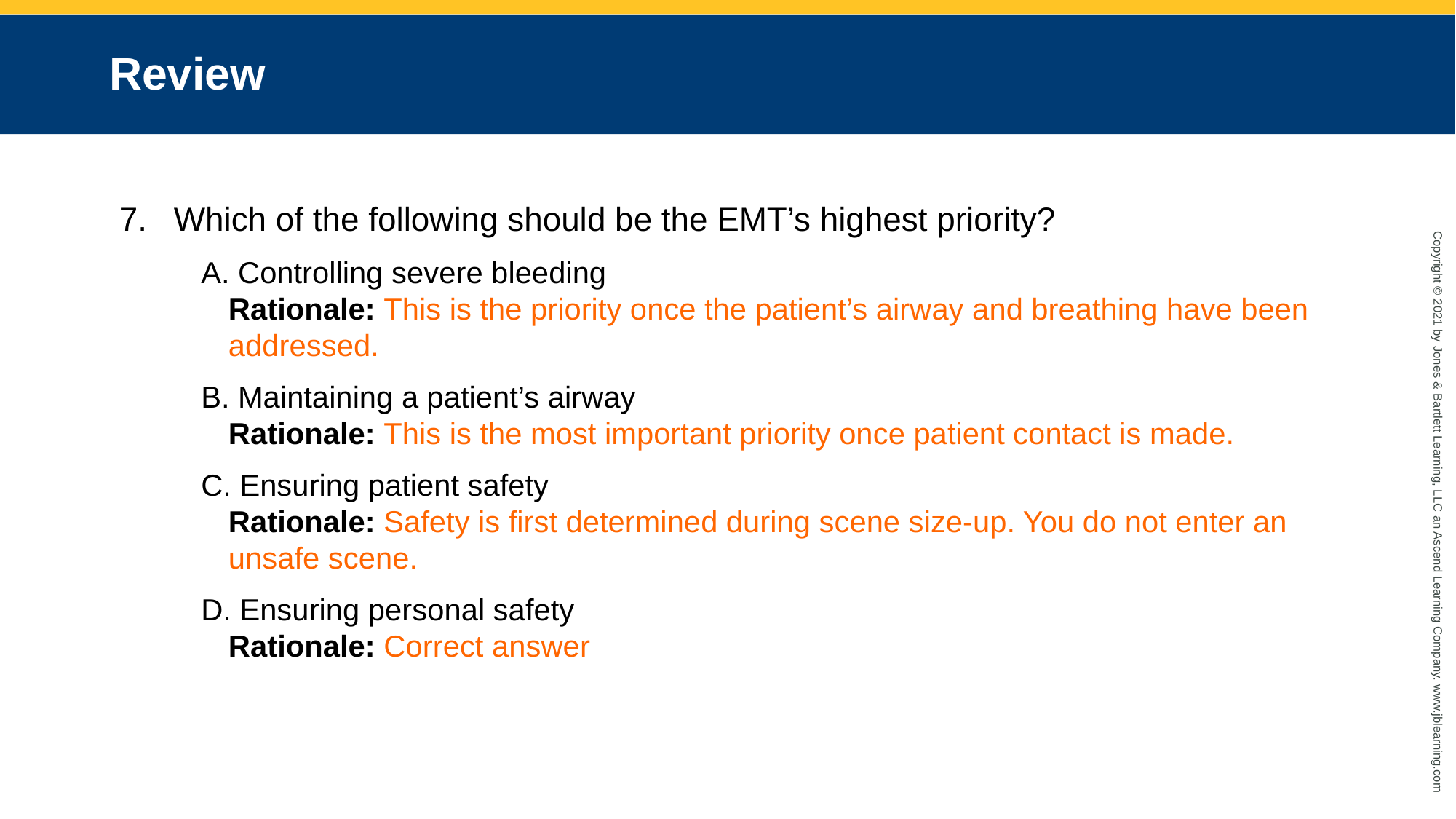

# Review
Which of the following should be the EMT’s highest priority?
 Controlling severe bleeding
	Rationale: This is the priority once the patient’s airway and breathing have been addressed.
 Maintaining a patient’s airway
	Rationale: This is the most important priority once patient contact is made.
 Ensuring patient safety
	Rationale: Safety is first determined during scene size-up. You do not enter an unsafe scene.
 Ensuring personal safety
	Rationale: Correct answer